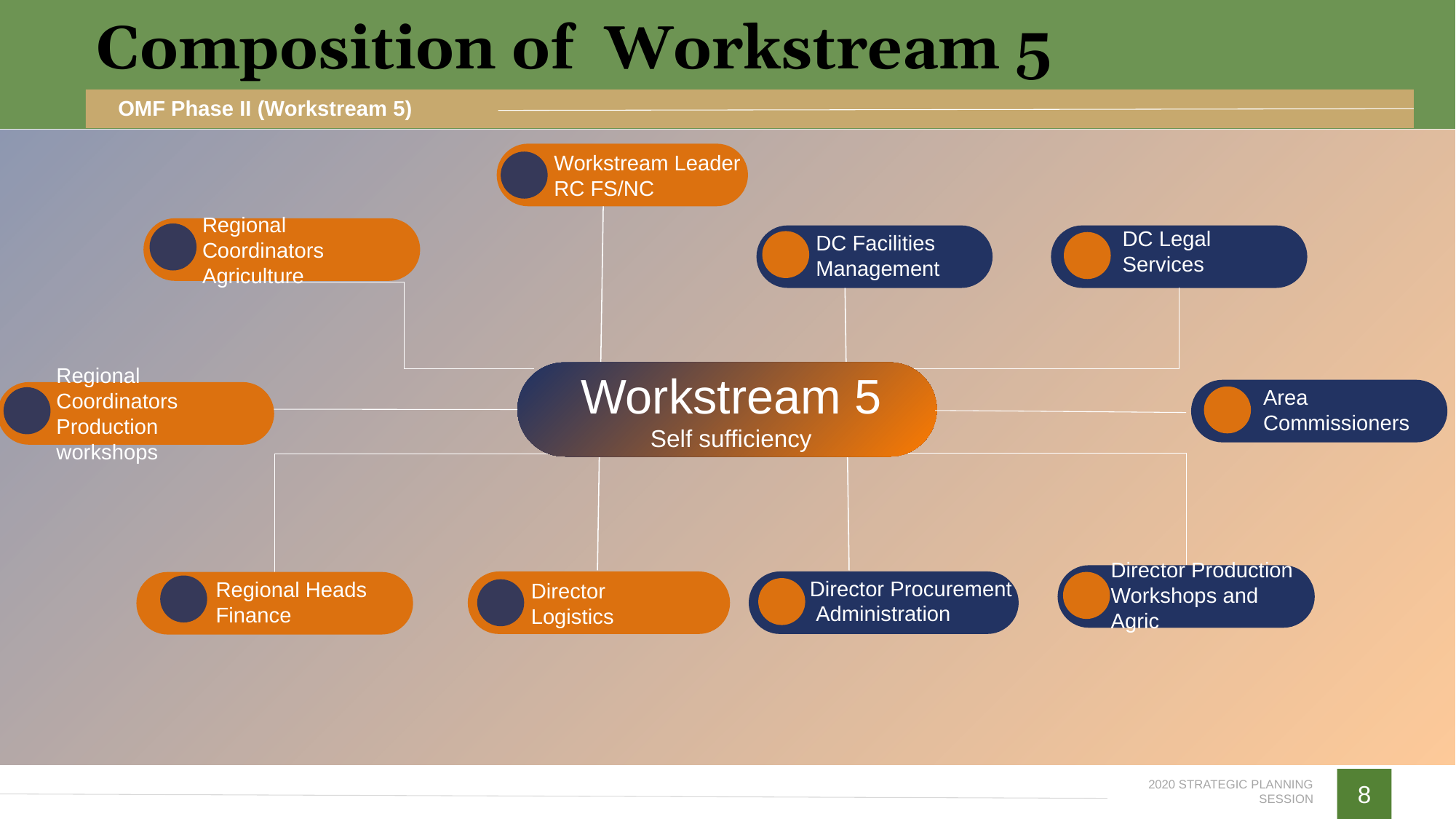

Composition of  Workstream 5
OMF Phase II (Workstream 5)

Workstream Leader
RC FS/NC

Regional Coordinators Agriculture

DC Facilities Management

DC Legal Services

Workstream 5
Self sufficiency

Area Commissioners

Regional Coordinators Production workshops

Director Production Workshops and Agric

Director Procurement
 Administration

Regional Heads
Finance

Director Logistics